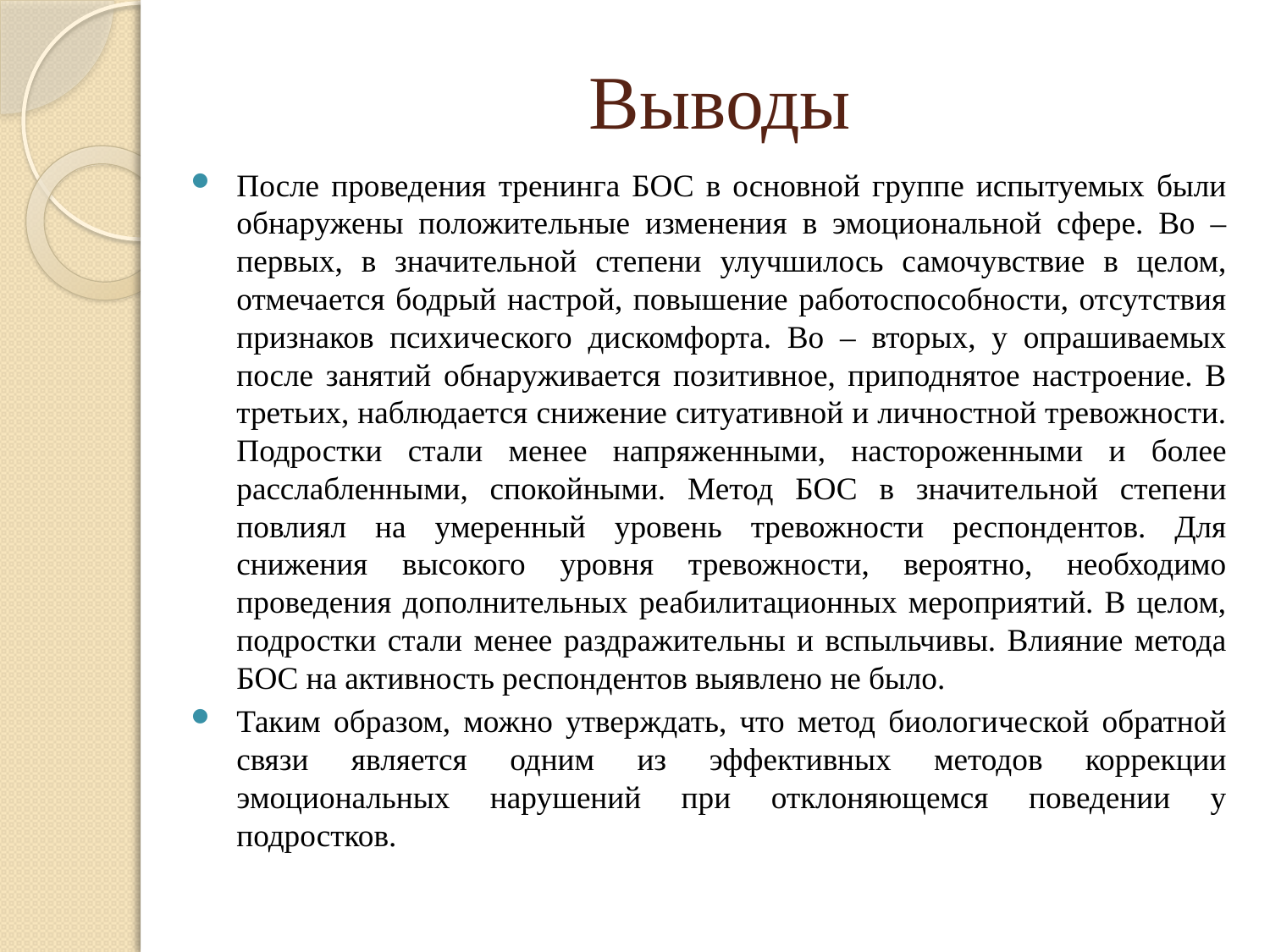

# Выводы
После проведения тренинга БОС в основной группе испытуемых были обнаружены положительные изменения в эмоциональной сфере. Во – первых, в значительной степени улучшилось самочувствие в целом, отмечается бодрый настрой, повышение работоспособности, отсутствия признаков психического дискомфорта. Во – вторых, у опрашиваемых после занятий обнаруживается позитивное, приподнятое настроение. В третьих, наблюдается снижение ситуативной и личностной тревожности. Подростки стали менее напряженными, настороженными и более расслабленными, спокойными. Метод БОС в значительной степени повлиял на умеренный уровень тревожности респондентов. Для снижения высокого уровня тревожности, вероятно, необходимо проведения дополнительных реабилитационных мероприятий. В целом, подростки стали менее раздражительны и вспыльчивы. Влияние метода БОС на активность респондентов выявлено не было.
Таким образом, можно утверждать, что метод биологической обратной связи является одним из эффективных методов коррекции эмоциональных нарушений при отклоняющемся поведении у подростков.